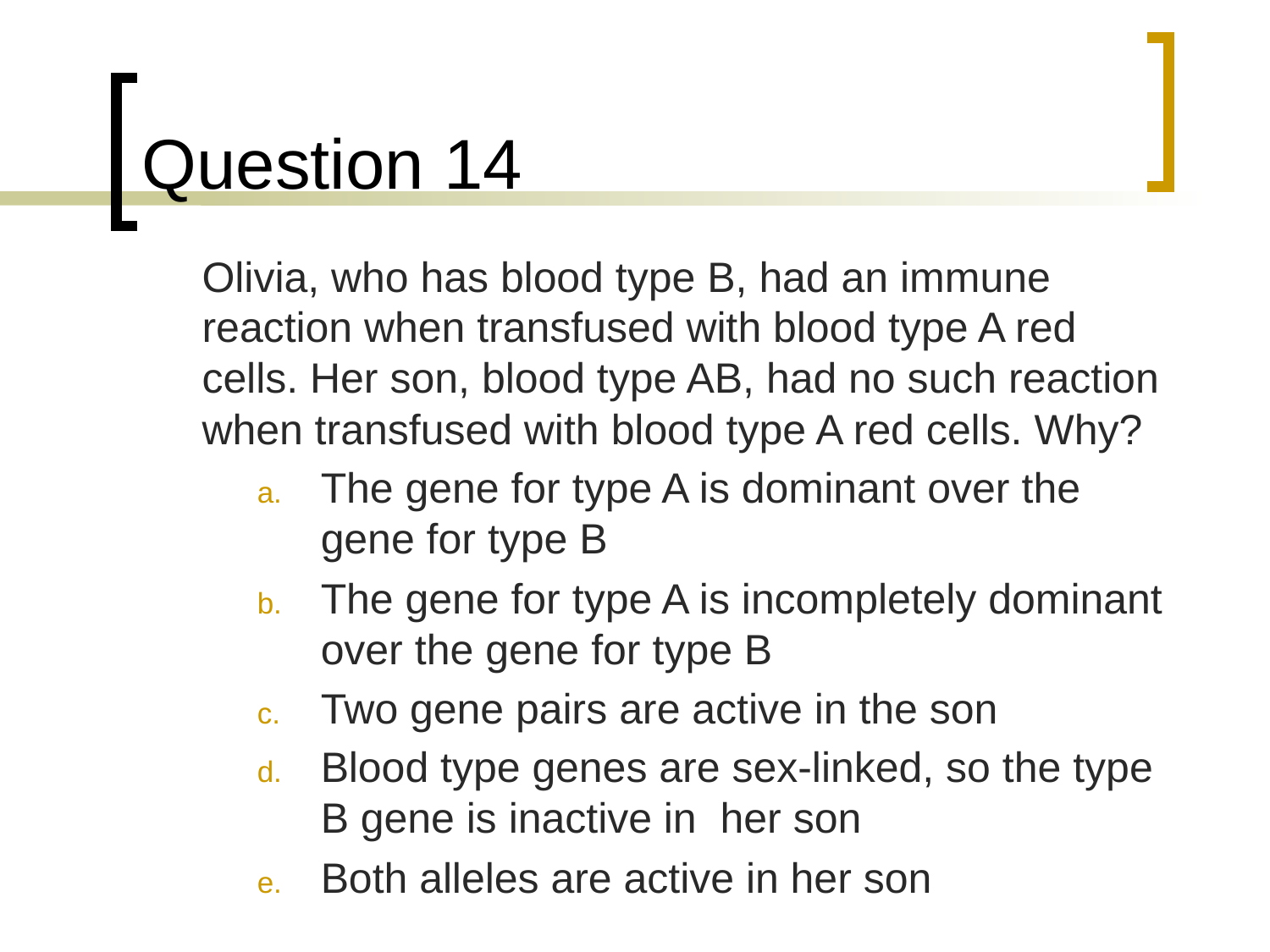

# Question 14
	Olivia, who has blood type B, had an immune reaction when transfused with blood type A red cells. Her son, blood type AB, had no such reaction when transfused with blood type A red cells. Why?
The gene for type A is dominant over the gene for type B
The gene for type A is incompletely dominant over the gene for type B
Two gene pairs are active in the son
Blood type genes are sex-linked, so the type B gene is inactive in  her son
Both alleles are active in her son